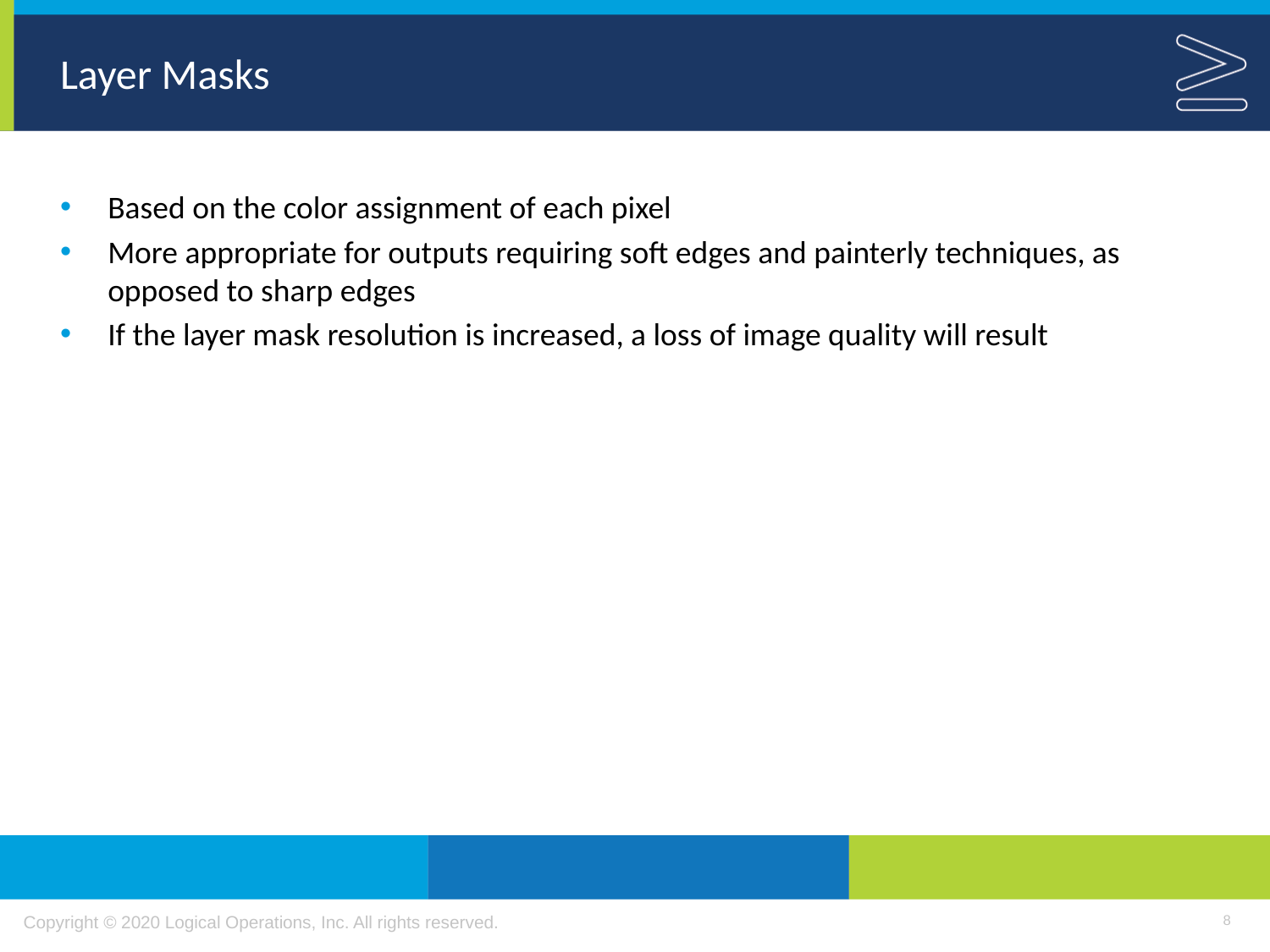

# Layer Masks
Based on the color assignment of each pixel
More appropriate for outputs requiring soft edges and painterly techniques, as opposed to sharp edges
If the layer mask resolution is increased, a loss of image quality will result
8